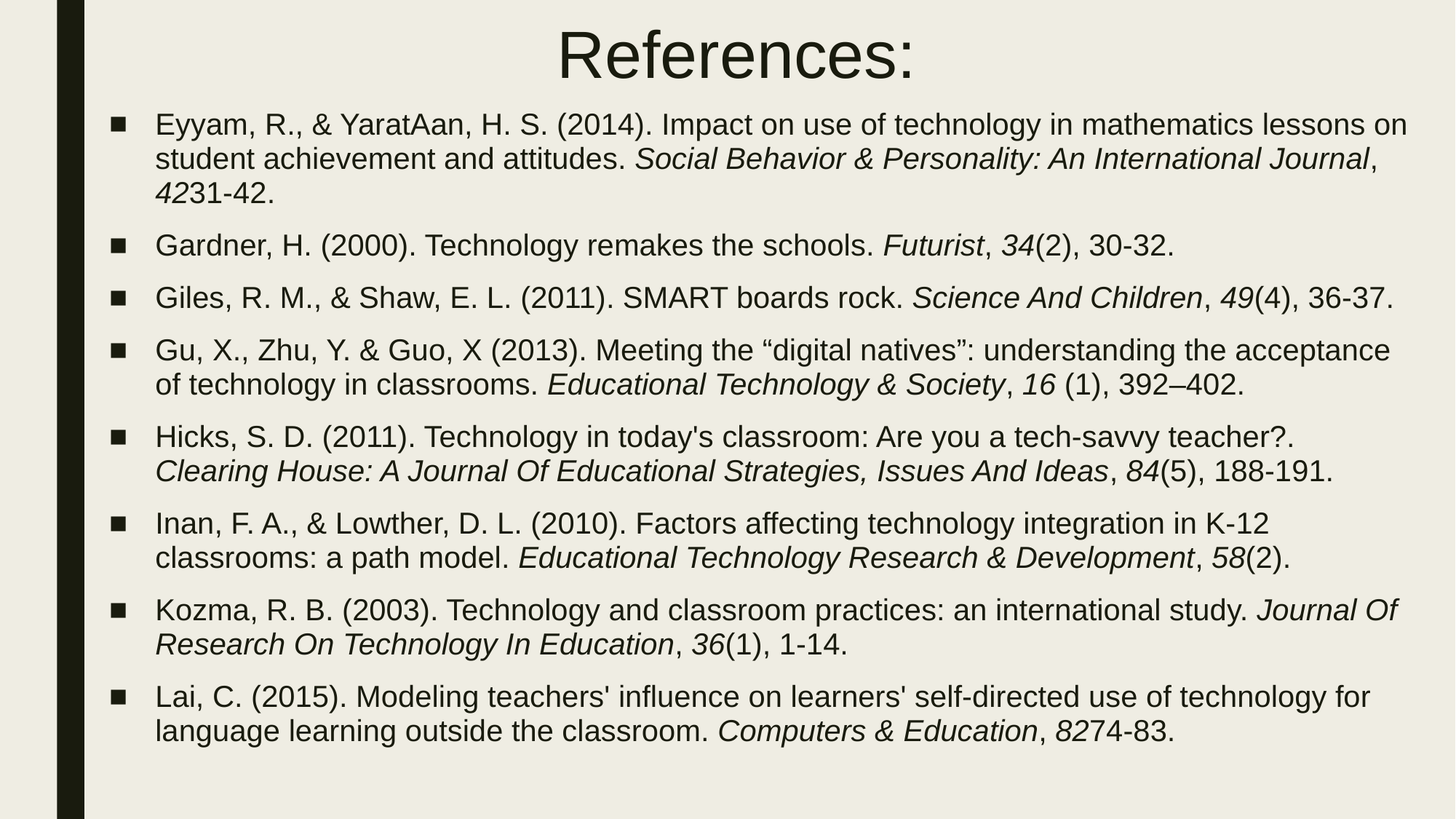

# References:
Eyyam, R., & YaratAan, H. S. (2014). Impact on use of technology in mathematics lessons on student achievement and attitudes. Social Behavior & Personality: An International Journal, 4231-42.
Gardner, H. (2000). Technology remakes the schools. Futurist, 34(2), 30-32.
Giles, R. M., & Shaw, E. L. (2011). SMART boards rock. Science And Children, 49(4), 36-37.
Gu, X., Zhu, Y. & Guo, X (2013). Meeting the “digital natives”: understanding the acceptance of technology in classrooms. Educational Technology & Society, 16 (1), 392–402.
Hicks, S. D. (2011). Technology in today's classroom: Are you a tech-savvy teacher?. Clearing House: A Journal Of Educational Strategies, Issues And Ideas, 84(5), 188-191.
Inan, F. A., & Lowther, D. L. (2010). Factors affecting technology integration in K-12 classrooms: a path model. Educational Technology Research & Development, 58(2).
Kozma, R. B. (2003). Technology and classroom practices: an international study. Journal Of Research On Technology In Education, 36(1), 1-14.
Lai, C. (2015). Modeling teachers' influence on learners' self-directed use of technology for language learning outside the classroom. Computers & Education, 8274-83.